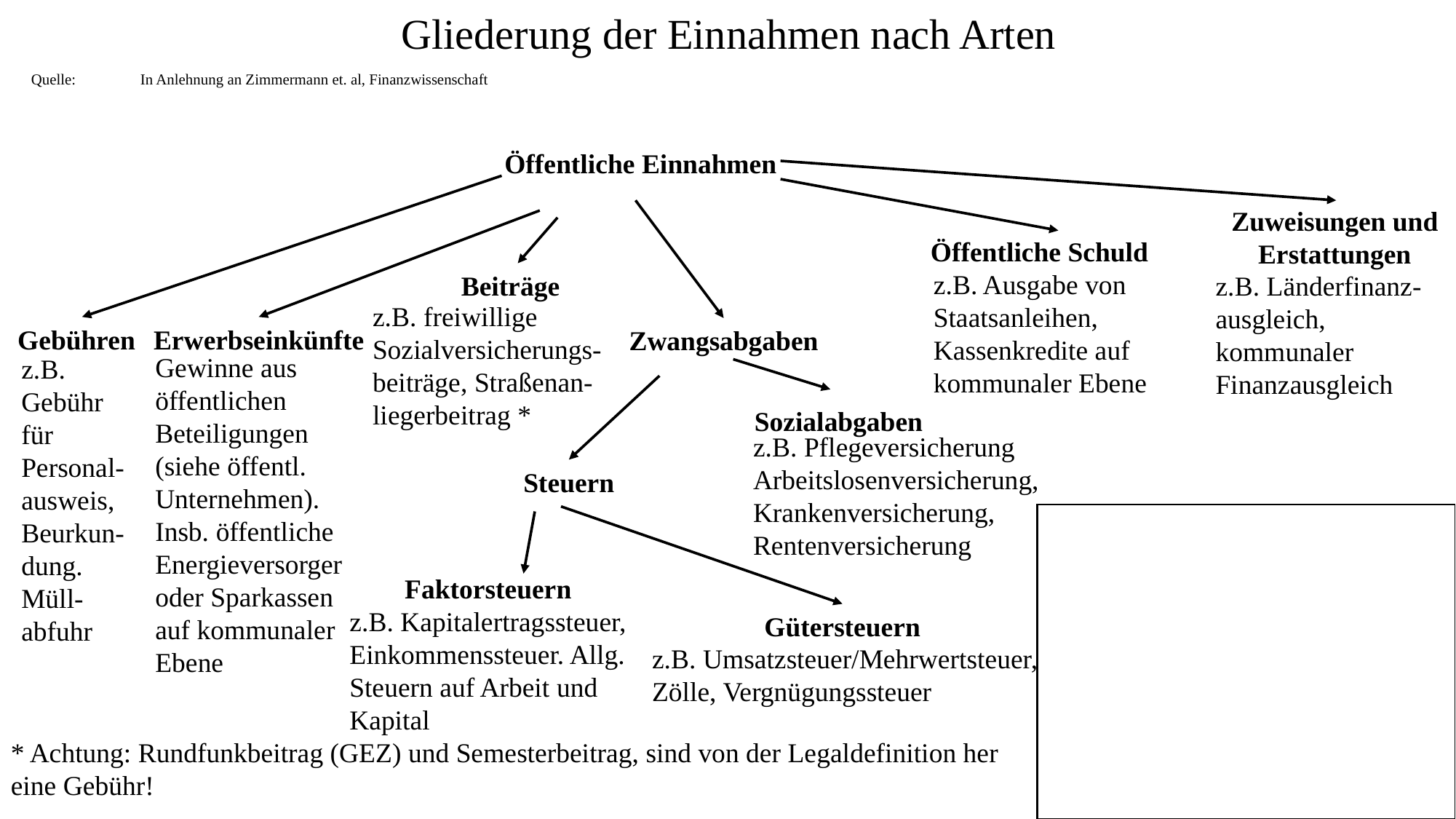

Gliederung der Einnahmen nach Arten
Quelle:	In Anlehnung an Zimmermann et. al, Finanzwissenschaft
Öffentliche Einnahmen
Zuweisungen und
Erstattungen
Öffentliche Schuld

z.B. Ausgabe von Staatsanleihen,
Kassenkredite auf kommunaler Ebene

z.B. Länderfinanz- ausgleich,
kommunaler Finanzausgleich

Beiträge
z.B. freiwillige Sozialversicherungs-beiträge, Straßenan- liegerbeitrag *
Gebühren
Erwerbseinkünfte
Zwangsabgaben
Gewinne aus öffentlichen Beteiligungen (siehe öffentl. Unternehmen). Insb. öffentliche Energieversorger oder Sparkassen auf kommunaler Ebene
z.B. Gebühr für Personal- ausweis,
Beurkun- dung. Müll- abfuhr

Sozialabgaben
z.B. Pflegeversicherung
Arbeitslosenversicherung, Krankenversicherung,
Rentenversicherung
Steuern

Faktorsteuern
z.B. Kapitalertragssteuer, Einkommenssteuer. Allg.
Steuern auf Arbeit und Kapital
Gütersteuern
z.B. Umsatzsteuer/Mehrwertsteuer, Zölle, Vergnügungssteuer
* Achtung: Rundfunkbeitrag (GEZ) und Semesterbeitrag, sind von der Legaldefinition her eine Gebühr!